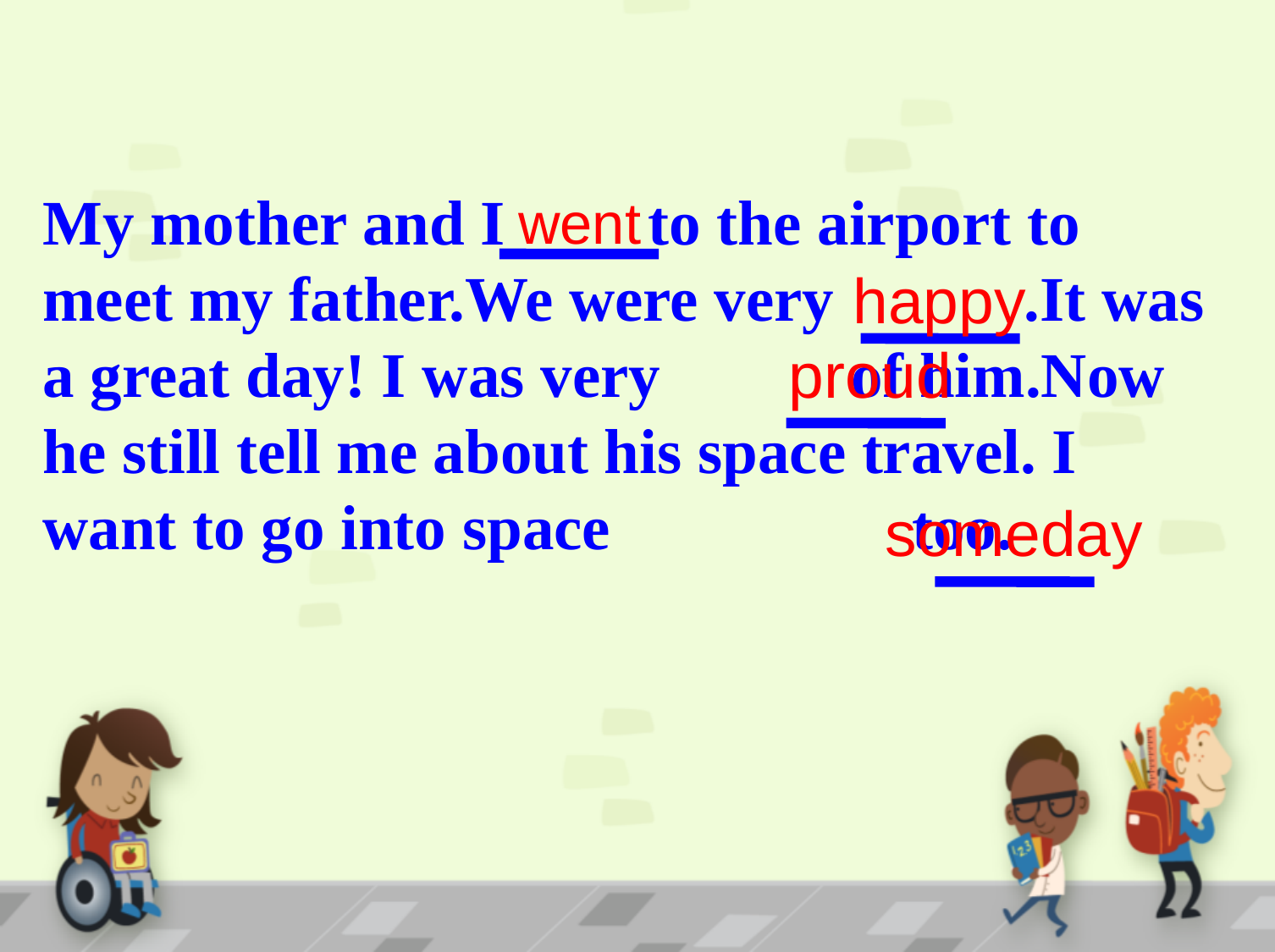

My mother and I         to the airport to meet my father.We were very            .It was a great day! I was very            of him.Now he still tell me about his space travel. I want to go into space                   too.
 went

happy
proud

someday